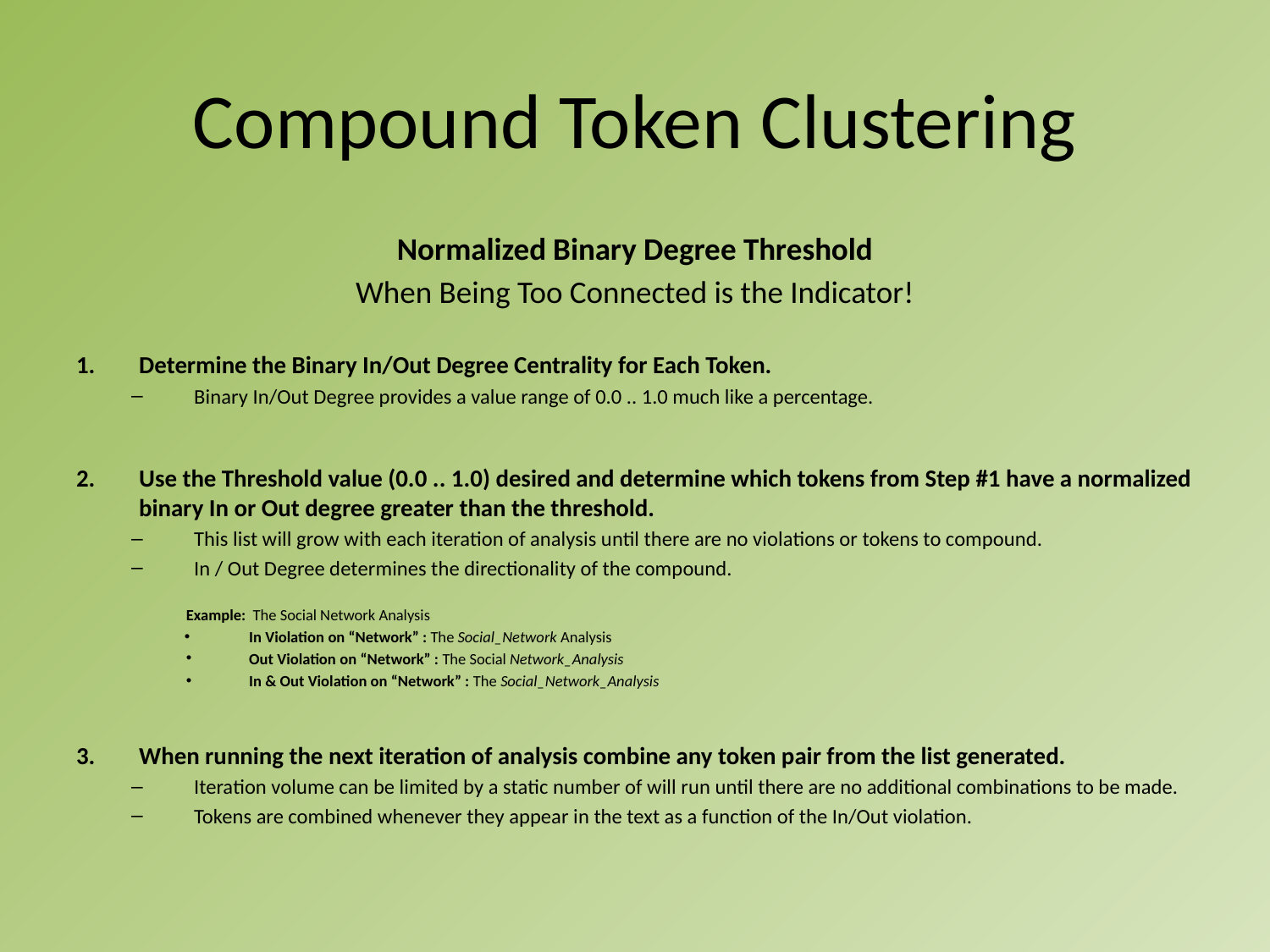

# Compound Token Clustering
Normalized Binary Degree Threshold
When Being Too Connected is the Indicator!

Determine the Binary In/Out Degree Centrality for Each Token.
Binary In/Out Degree provides a value range of 0.0 .. 1.0 much like a percentage.

Use the Threshold value (0.0 .. 1.0) desired and determine which tokens from Step #1 have a normalized binary In or Out degree greater than the threshold.
This list will grow with each iteration of analysis until there are no violations or tokens to compound.
In / Out Degree determines the directionality of the compound.

Example:  The Social Network Analysis
In Violation on “Network” : The Social_Network Analysis
Out Violation on “Network” : The Social Network_Analysis
In & Out Violation on “Network” : The Social_Network_Analysis

When running the next iteration of analysis combine any token pair from the list generated.
Iteration volume can be limited by a static number of will run until there are no additional combinations to be made.
Tokens are combined whenever they appear in the text as a function of the In/Out violation.